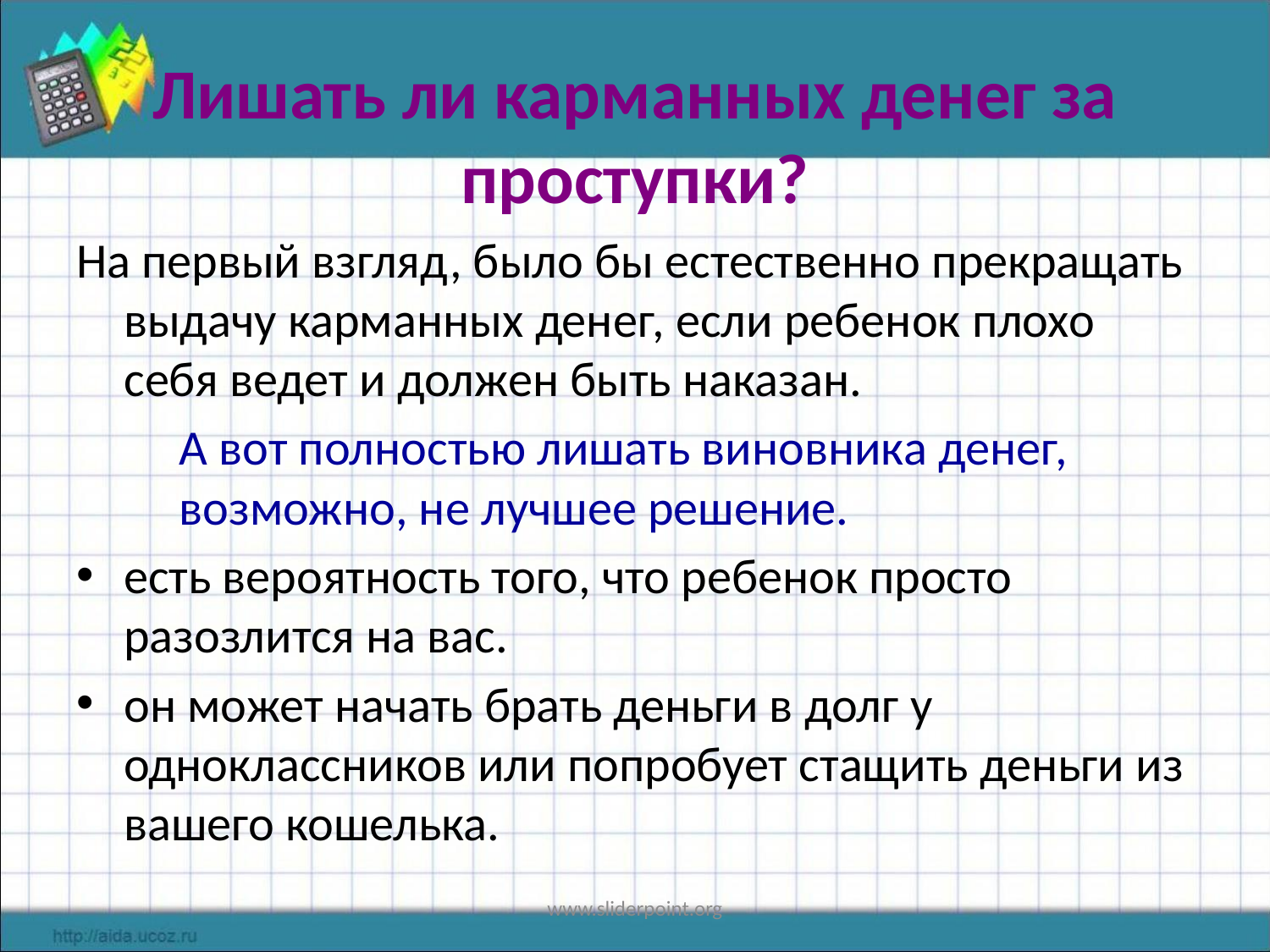

# Лишать ли карманных денег за проступки?
На первый взгляд, было бы естественно прекращать выдачу карманных денег, если ребенок плохо себя ведет и должен быть наказан.
	А вот полностью лишать виновника денег, возможно, не лучшее решение.
есть вероятность того, что ребенок просто разозлится на вас.
он может начать брать деньги в долг у одноклассников или попробует стащить деньги из вашего кошелька.

www.sliderpoint.org